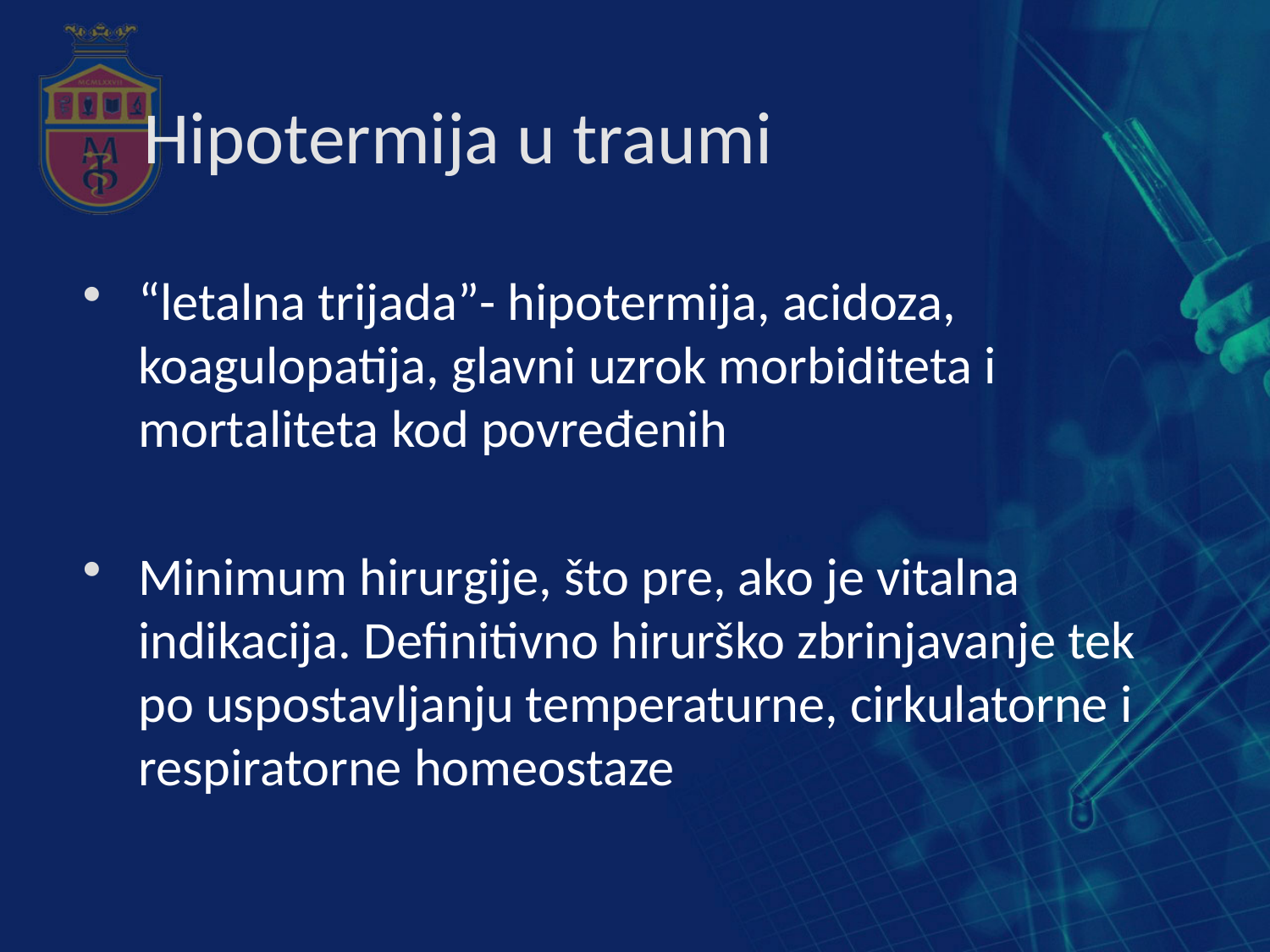

# Hipotermija u traumi
“letalna trijada”- hipotermija, acidoza, koagulopatija, glavni uzrok morbiditeta i mortaliteta kod povređenih

Minimum hirurgije, što pre, ako je vitalna indikacija. Definitivno hirurško zbrinjavanje tek po uspostavljanju temperaturne, cirkulatorne i respiratorne homeostaze